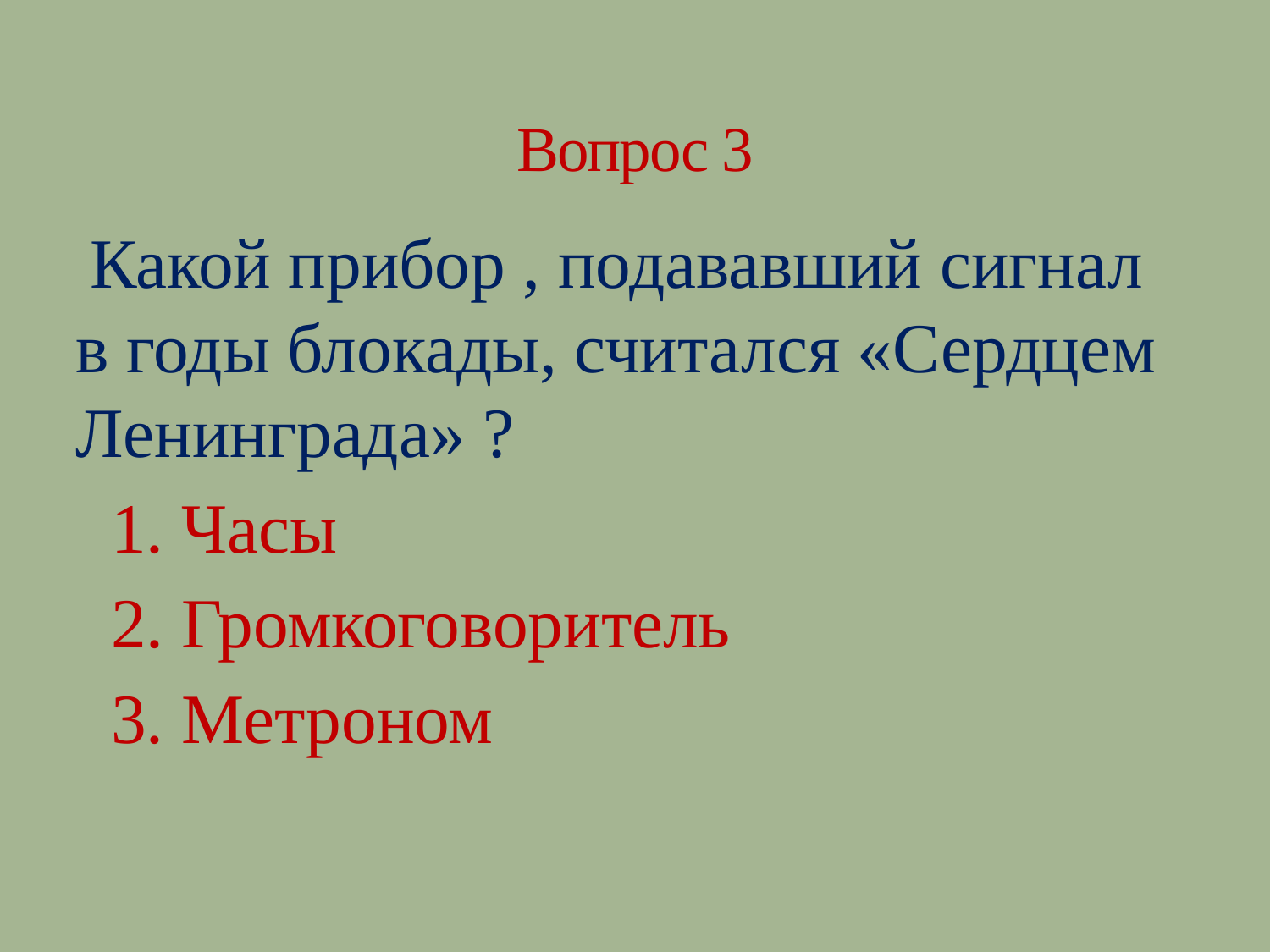

# Вопрос 3
 Какой прибор , подававший сигнал в годы блокады, считался «Сердцем Ленинграда» ?
  1. Часы
  2. Громкоговоритель
  3. Метроном